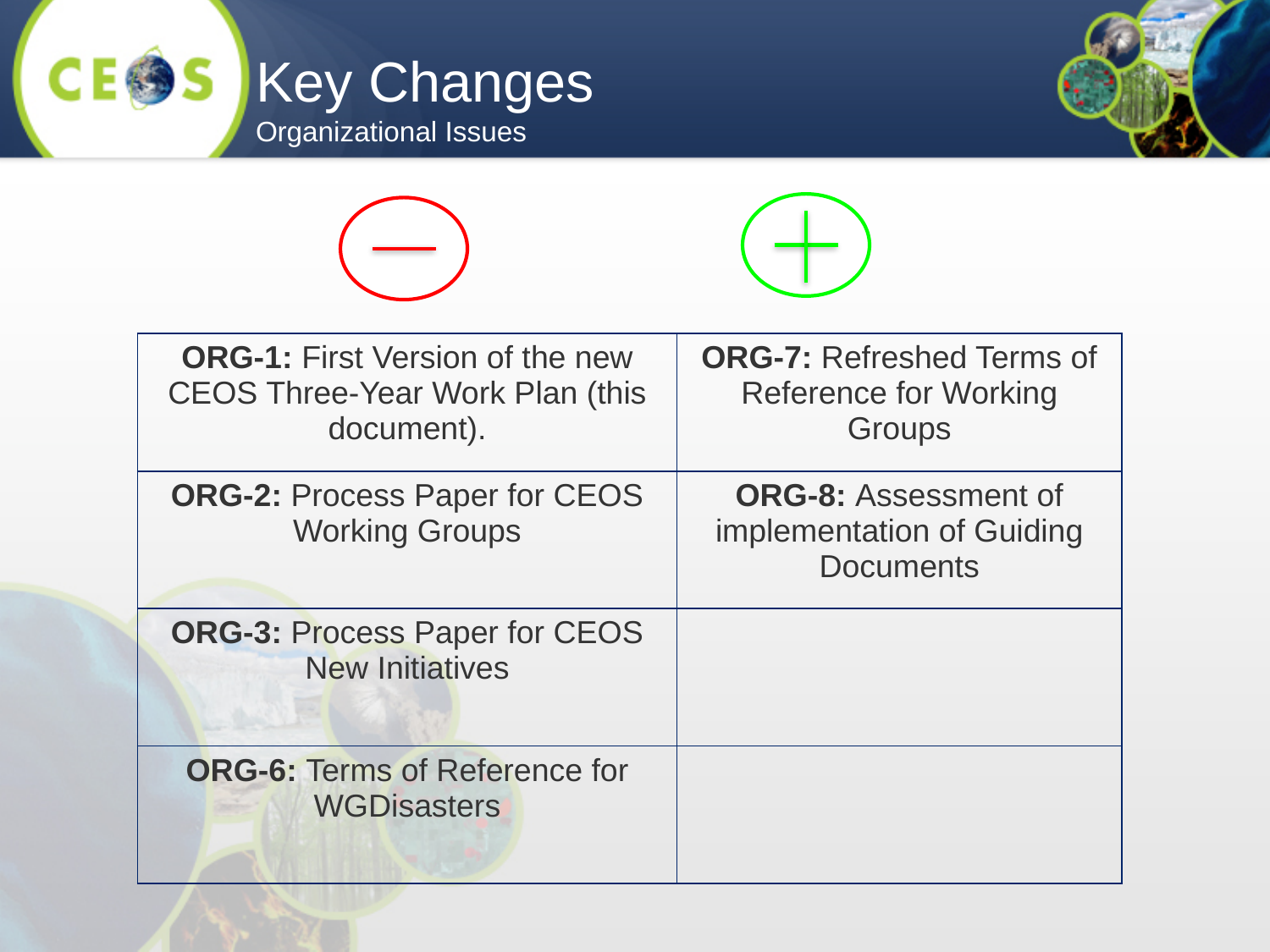

Key Changes
Organizational Issues

| ORG‐1: First Version of the new CEOS Three‐Year Work Plan (this document). | ORG-7: Refreshed Terms of Reference for Working Groups |
| --- | --- |
| ORG‐2: Process Paper for CEOS Working Groups | ORG-8: Assessment of implementation of Guiding Documents |
| ORG‐3: Process Paper for CEOS New Initiatives |  |
| ORG‐6: Terms of Reference for WGDisasters |  |